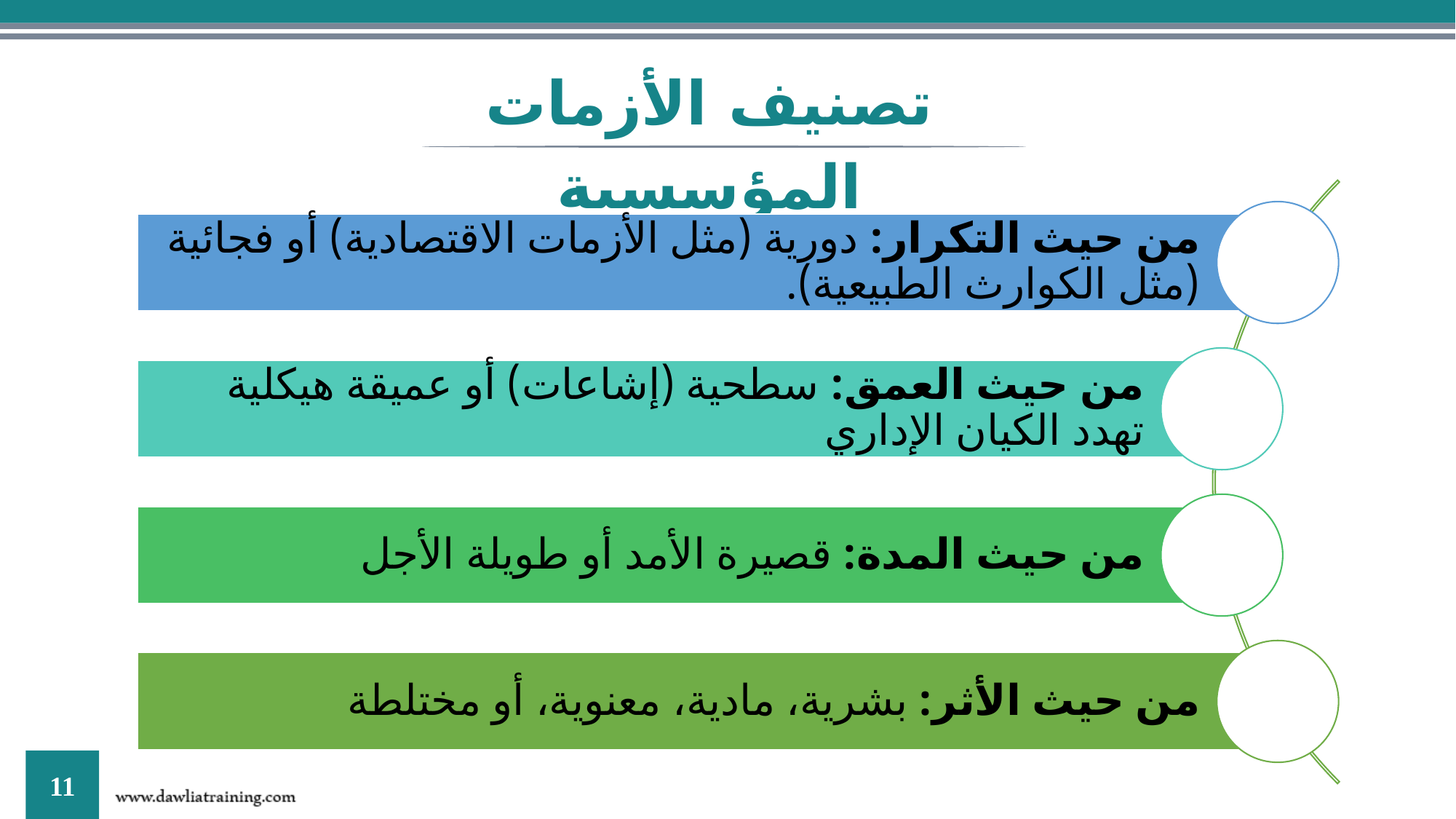

تصنيف الأزمات المؤسسية
من حيث التكرار: دورية (مثل الأزمات الاقتصادية) أو فجائية (مثل الكوارث الطبيعية).
من حيث العمق: سطحية (إشاعات) أو عميقة هيكلية تهدد الكيان الإداري
من حيث المدة: قصيرة الأمد أو طويلة الأجل
من حيث الأثر: بشرية، مادية، معنوية، أو مختلطة